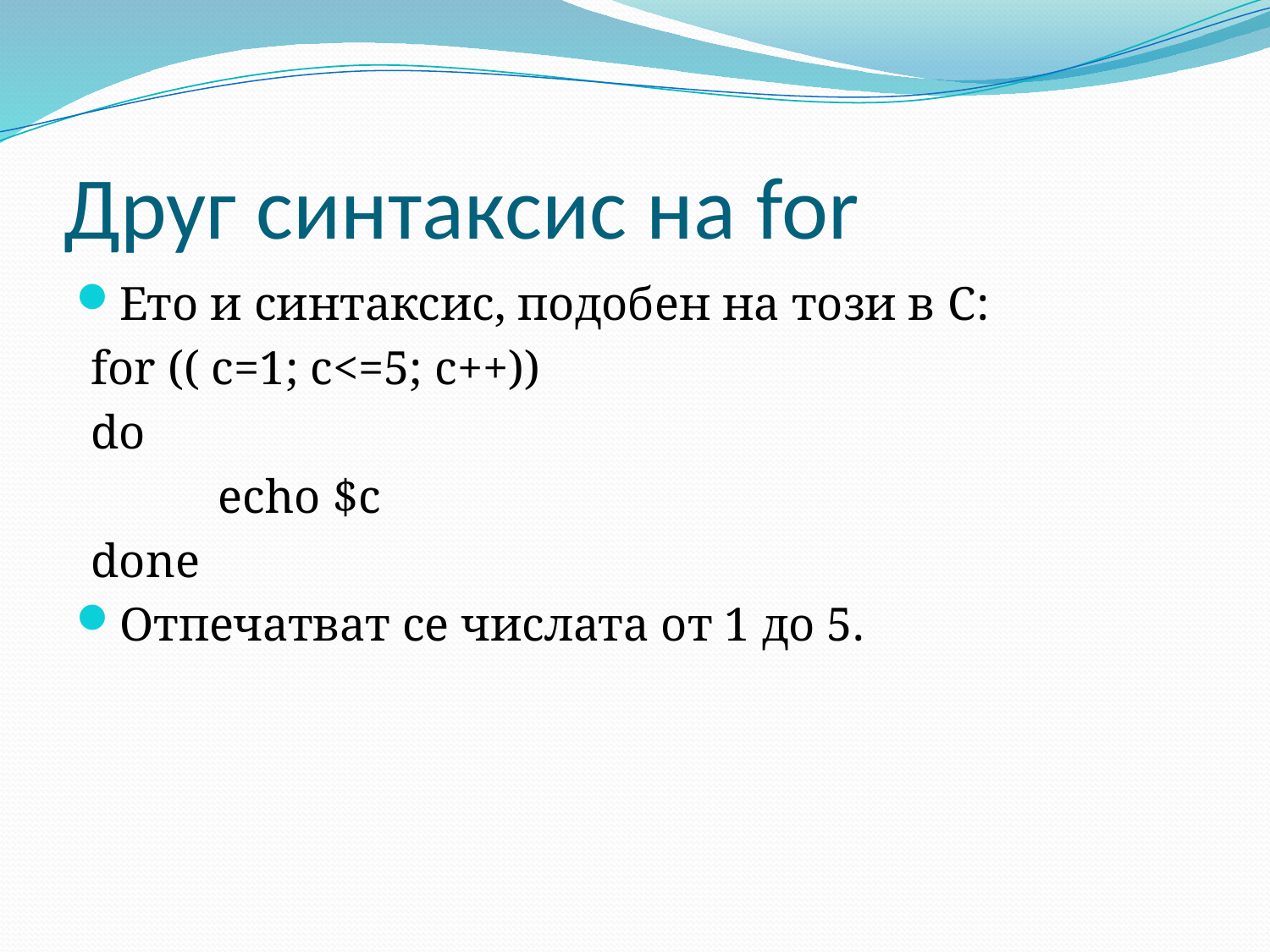

# Друг синтаксис на for
Ето и синтаксис, подобен на този в С:
for (( c=1; c<=5; c++))
do
	echo $c
done
Отпечатват се числата от 1 до 5.